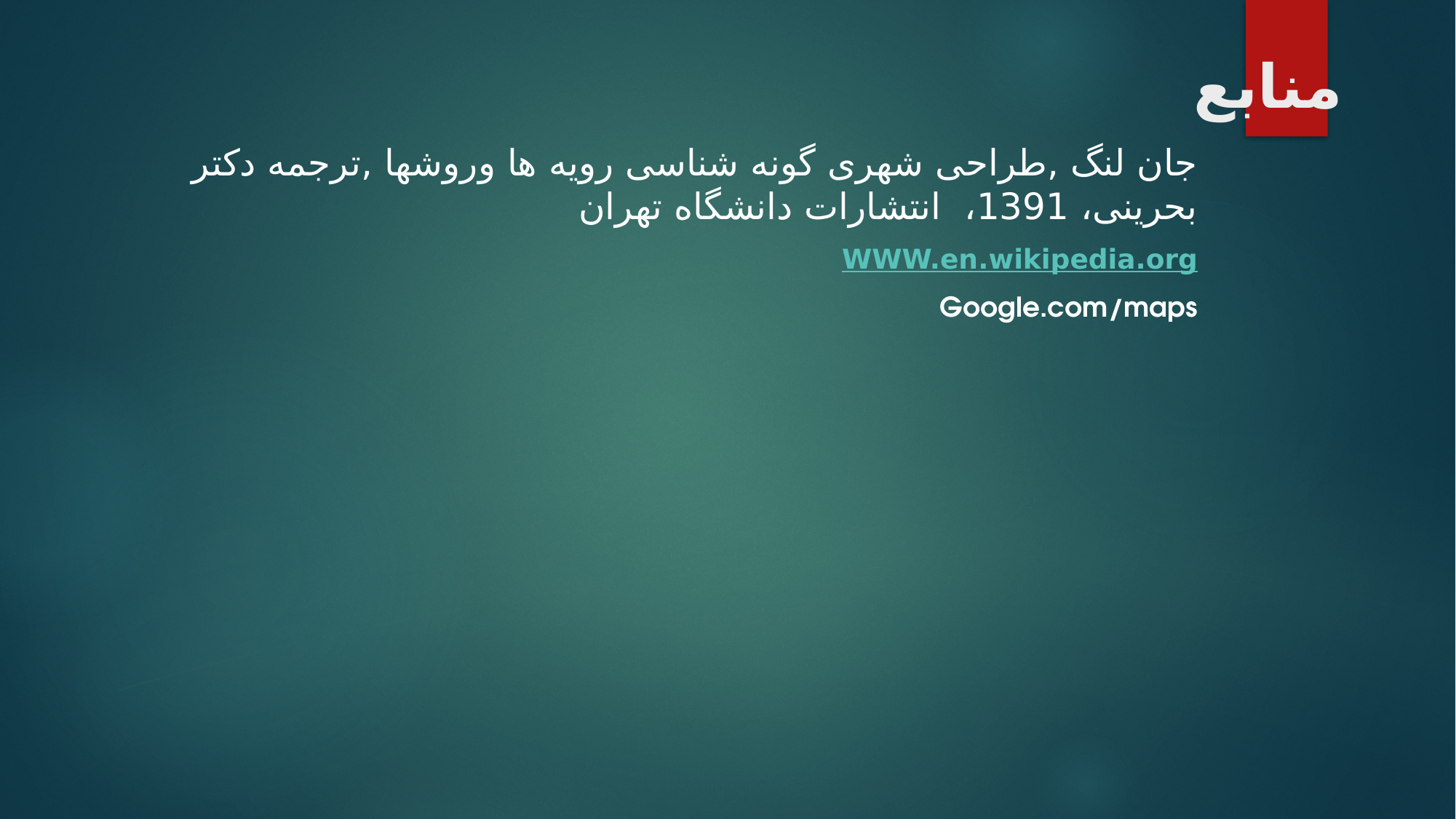

# منابع
جان لنگ ,طراحی شهری گونه شناسی رویه ها وروشها ,ترجمه دکتر بحرینی، 1391،  انتشارات دانشگاه تهران
WWW.en.wikipedia.org
Google.com/maps